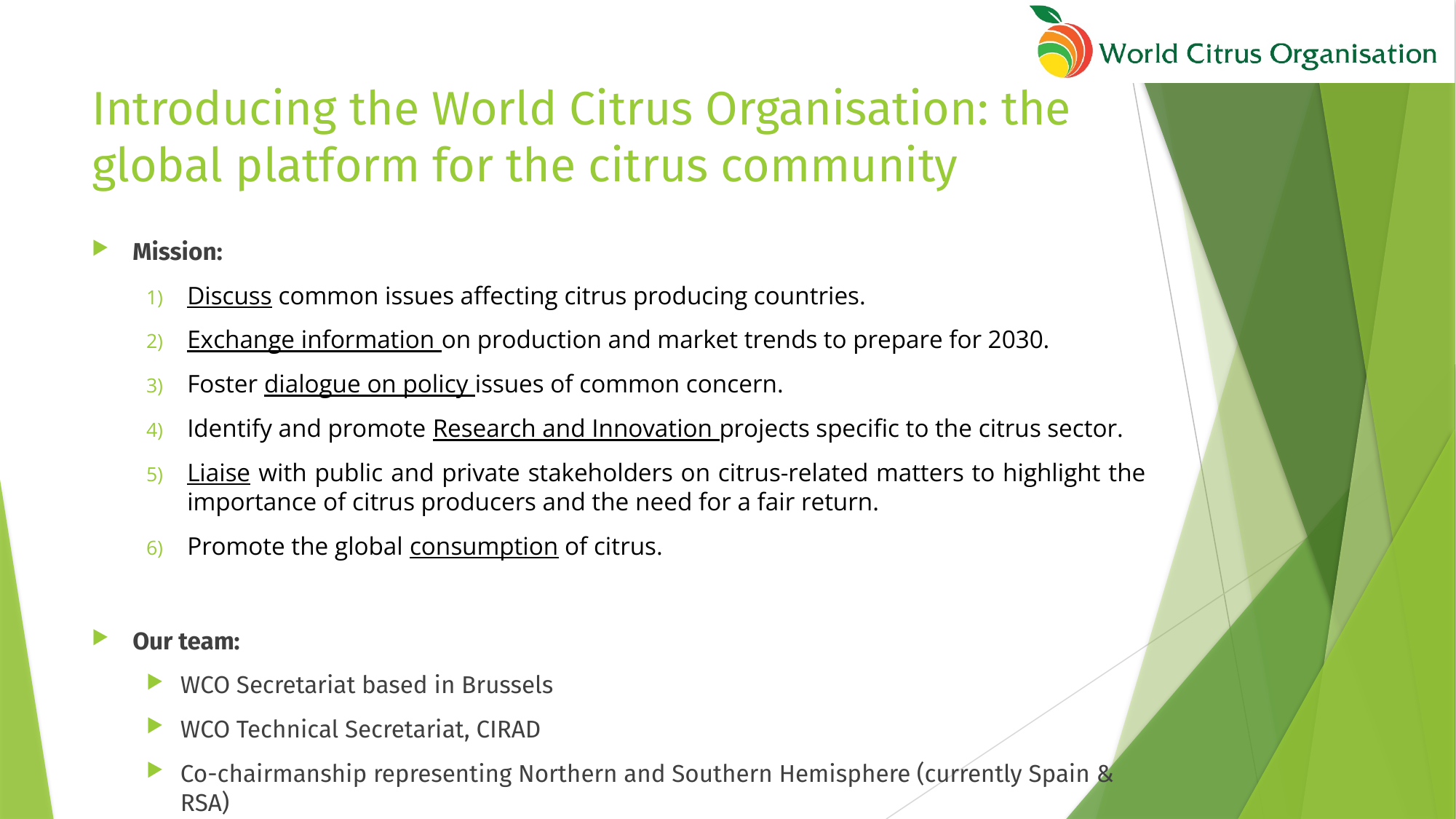

# Introducing the World Citrus Organisation: the global platform for the citrus community
Mission:
Discuss common issues affecting citrus producing countries.
Exchange information on production and market trends to prepare for 2030.
Foster dialogue on policy issues of common concern.
Identify and promote Research and Innovation projects specific to the citrus sector.
Liaise with public and private stakeholders on citrus-related matters to highlight the importance of citrus producers and the need for a fair return.
Promote the global consumption of citrus.

Our team:
WCO Secretariat based in Brussels
WCO Technical Secretariat, CIRAD
Co-chairmanship representing Northern and Southern Hemisphere (currently Spain & RSA)